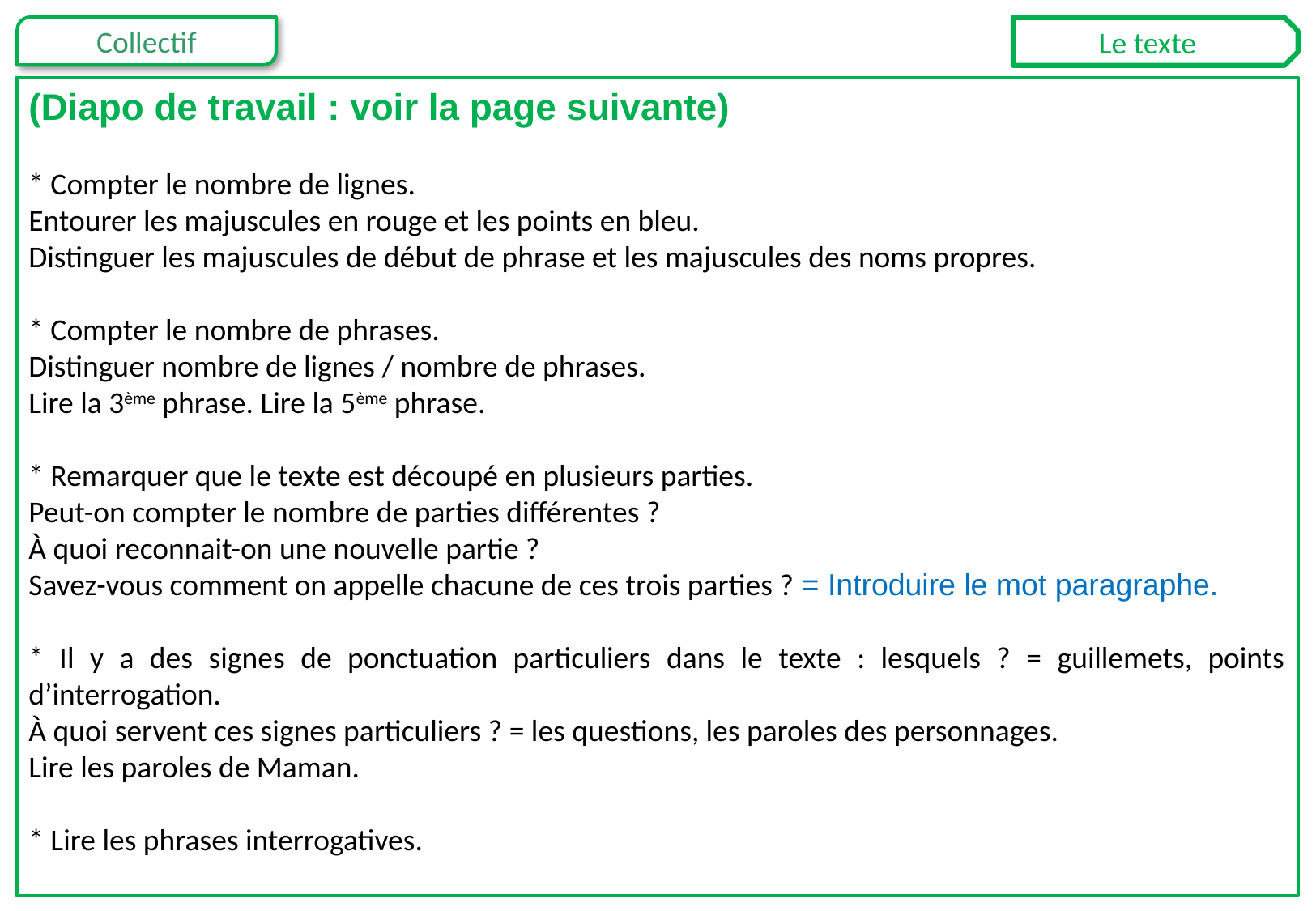

Le texte
(Diapo de travail : voir la page suivante)

* Compter le nombre de lignes.
Entourer les majuscules en rouge et les points en bleu.
Distinguer les majuscules de début de phrase et les majuscules des noms propres.

* Compter le nombre de phrases.
Distinguer nombre de lignes / nombre de phrases.
Lire la 3ème phrase. Lire la 5ème phrase.

* Remarquer que le texte est découpé en plusieurs parties.
Peut-on compter le nombre de parties différentes ?
À quoi reconnait-on une nouvelle partie ?
Savez-vous comment on appelle chacune de ces trois parties ? = Introduire le mot paragraphe.

* Il y a des signes de ponctuation particuliers dans le texte : lesquels ? = guillemets, points d’interrogation.
À quoi servent ces signes particuliers ? = les questions, les paroles des personnages.
Lire les paroles de Maman.

* Lire les phrases interrogatives.